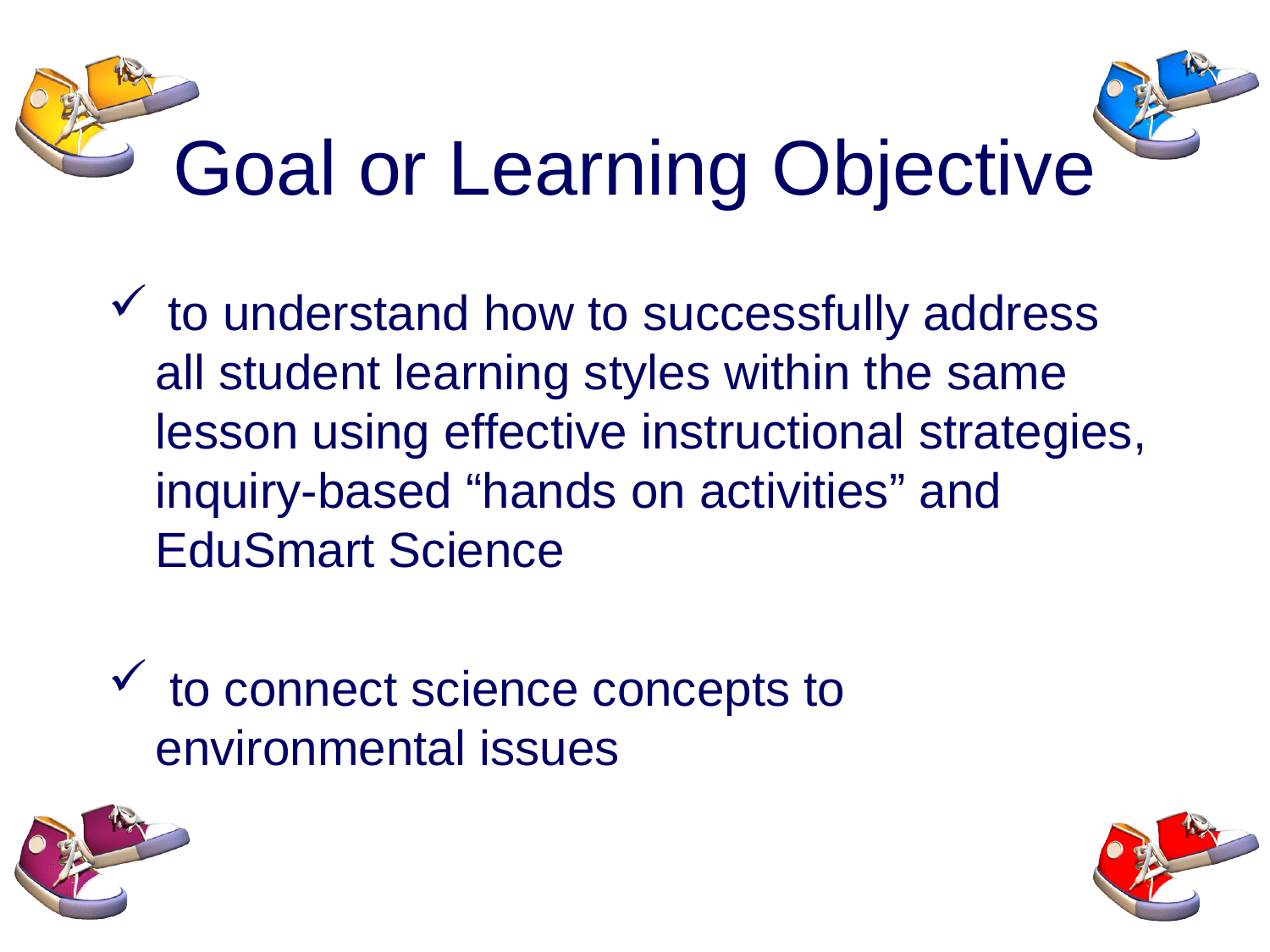

# Goal or Learning Objective
 to understand how to successfully address all student learning styles within the same lesson using effective instructional strategies, inquiry-based “hands on activities” and EduSmart Science

 to connect science concepts to environmental issues